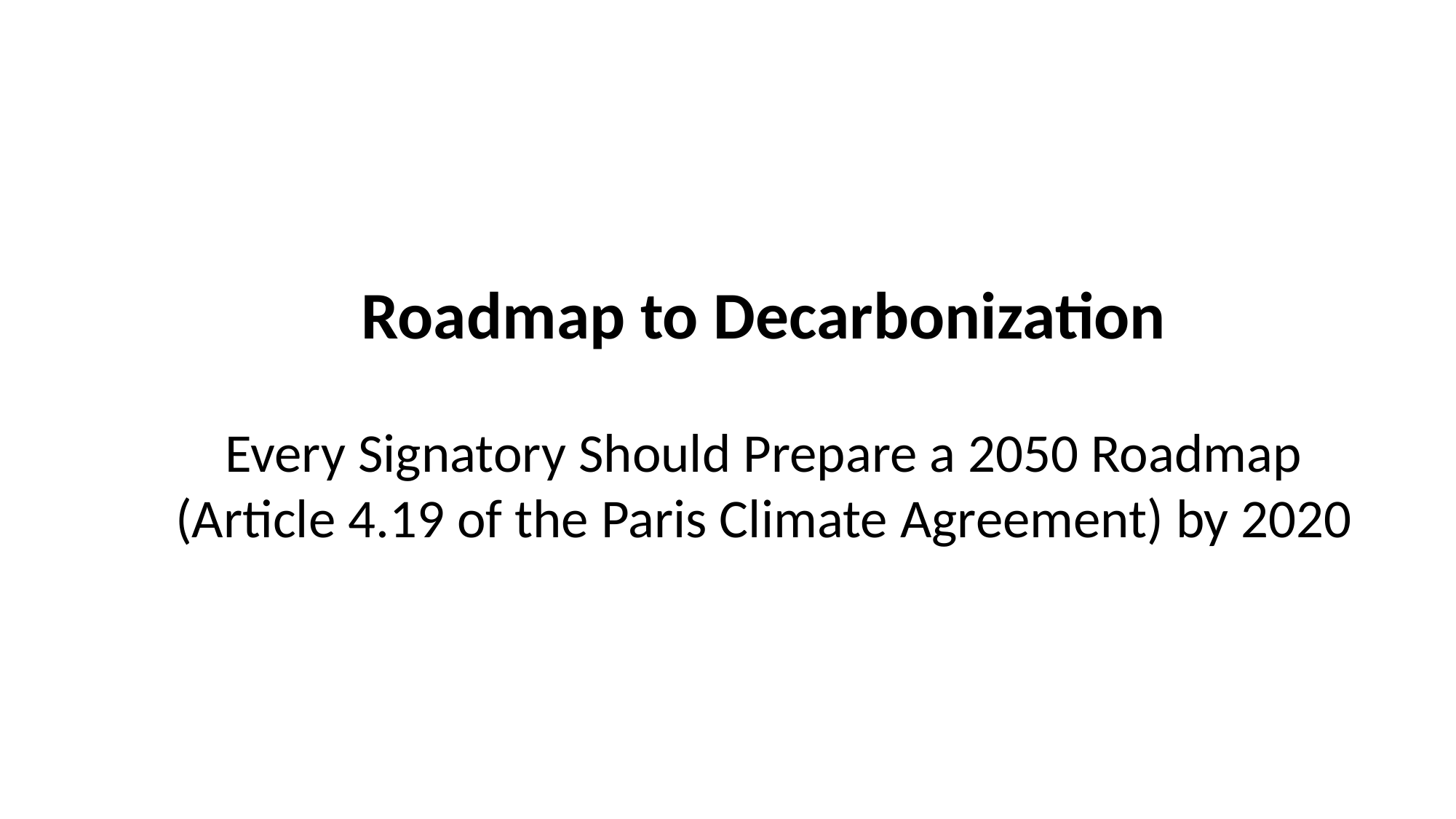

Roadmap to Decarbonization

Every Signatory Should Prepare a 2050 Roadmap
(Article 4.19 of the Paris Climate Agreement) by 2020